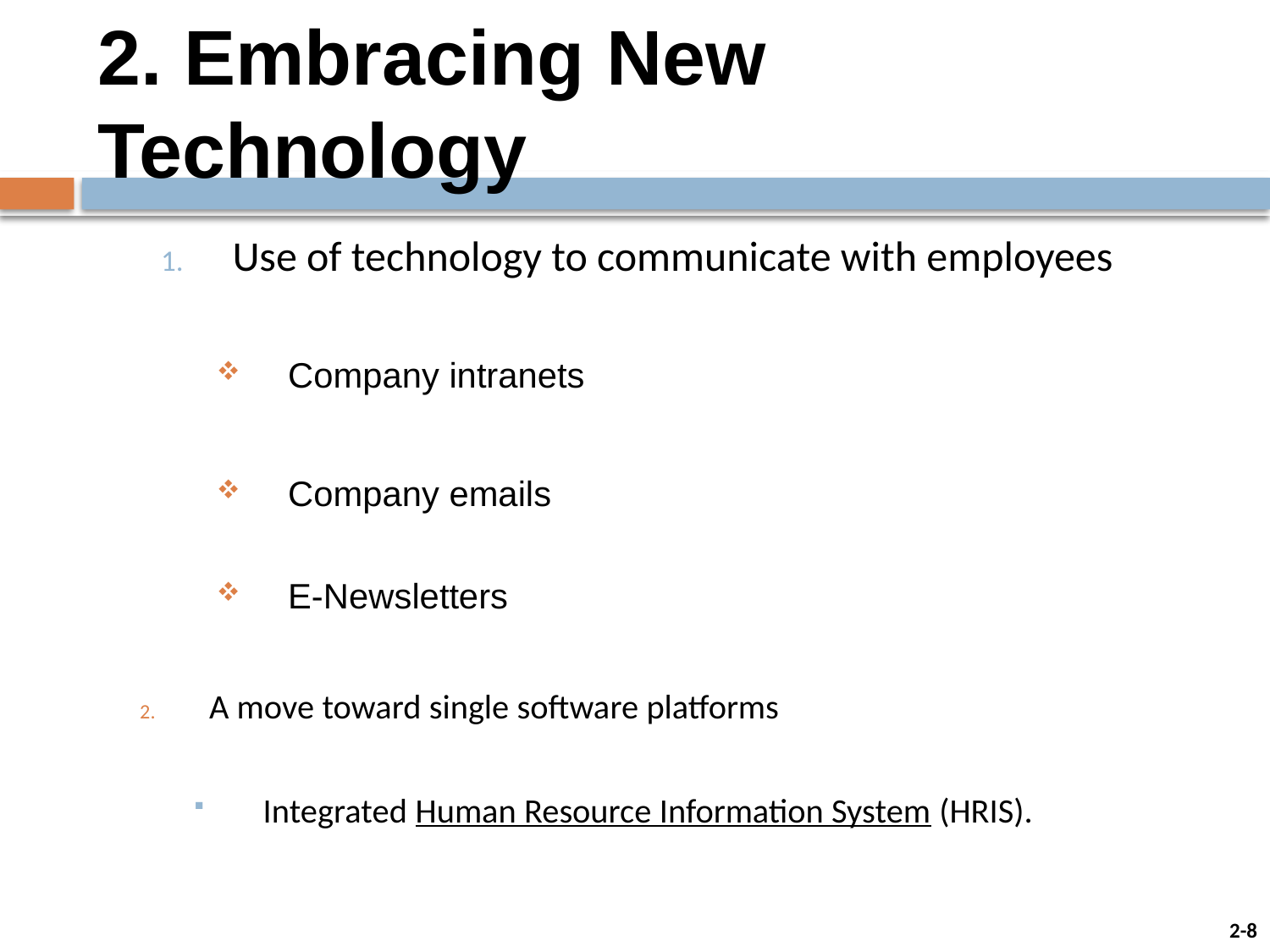

# 2. Embracing New Technology
Use of technology to communicate with employees

Company intranets

Company emails

E-Newsletters

A move toward single software platforms

Integrated Human Resource Information System (HRIS).